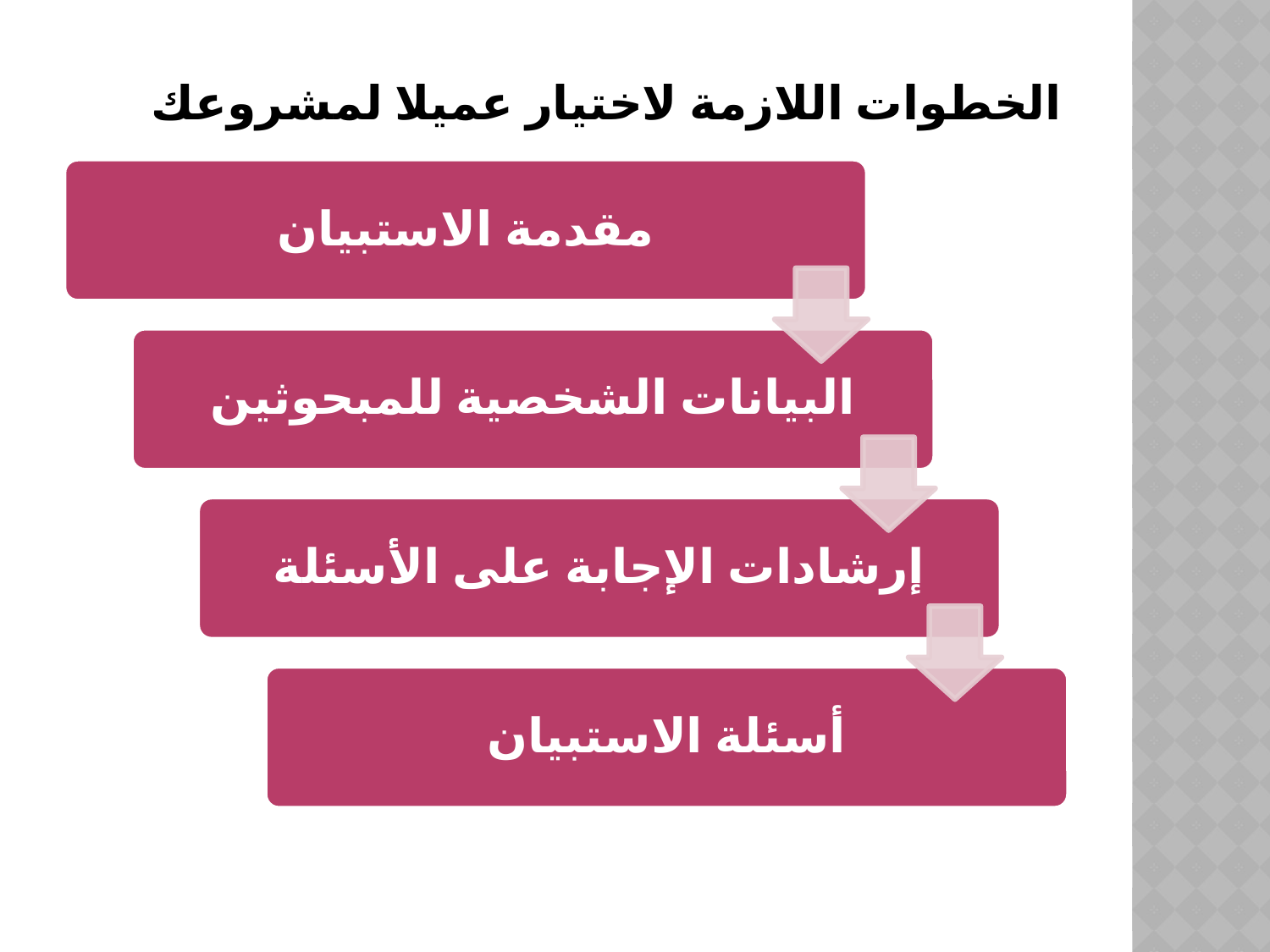

# الخطوات اللازمة لاختيار عميلا لمشروعك
مقدمة الاستبيان
البيانات الشخصية للمبحوثين
إرشادات الإجابة على الأسئلة
أسئلة الاستبيان